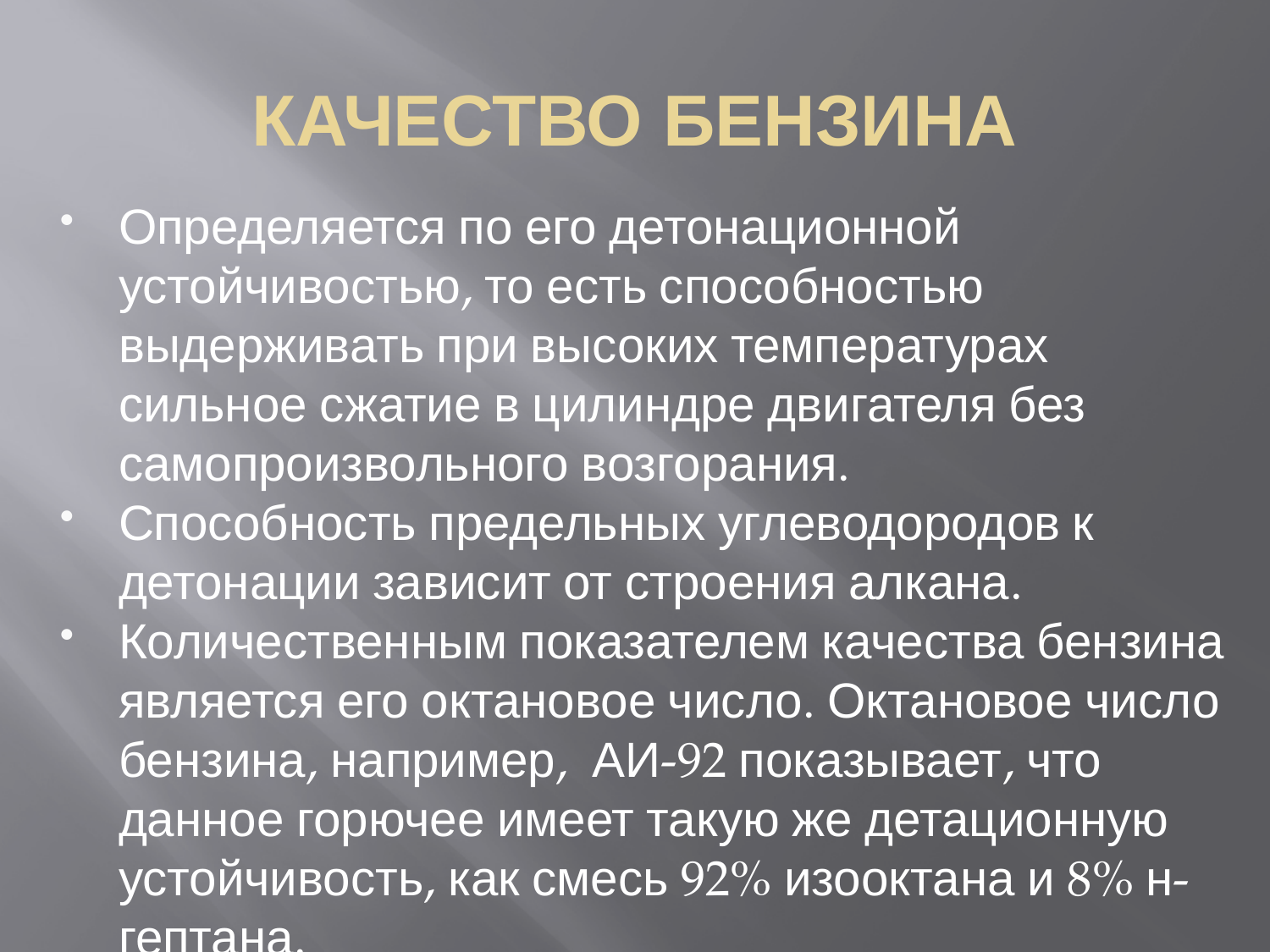

КАЧЕСТВО БЕНЗИНА
Определяется по его детонационной устойчивостью, то есть способностью выдерживать при высоких температурах сильное сжатие в цилиндре двигателя без самопроизвольного возгорания.
Способность предельных углеводородов к детонации зависит от строения алкана.
Количественным показателем качества бензина является его октановое число. Октановое число бензина, например,  АИ-92 показывает, что данное горючее имеет такую же детационную устойчивость, как смесь 92% изооктана и 8% н-гептана.